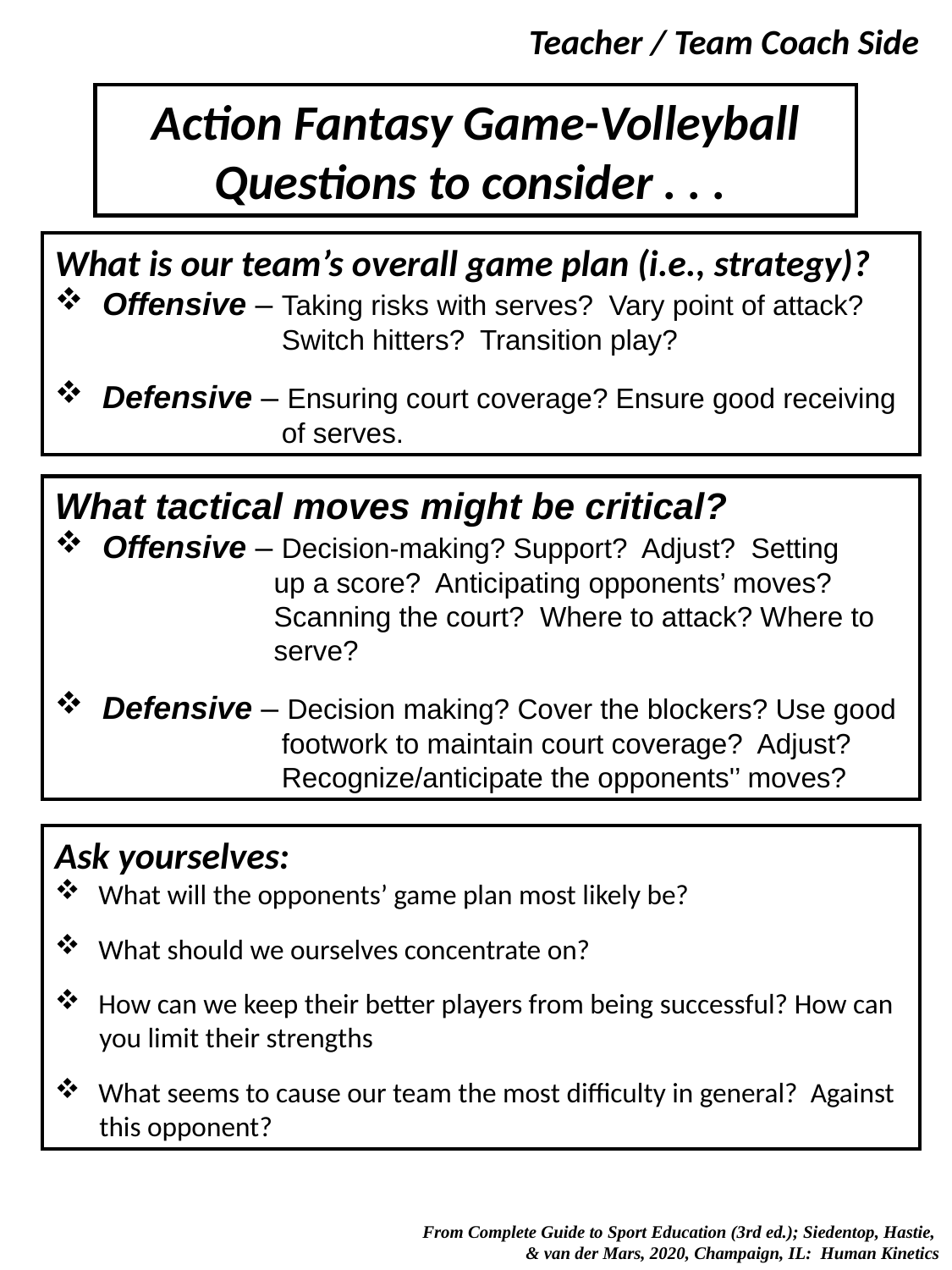

Teacher / Team Coach Side
Action Fantasy Game-Volleyball
Questions to consider . . .
What is our team’s overall game plan (i.e., strategy)?
  Offensive – Taking risks with serves?  Vary point of attack?
                             Switch hitters?  Transition play?

  Defensive – Ensuring court coverage? Ensure good receiving
                             of serves.
What tactical moves might be critical?
  Offensive – Decision-making? Support?  Adjust?  Setting
                            up a score?  Anticipating opponents’ moves?
                            Scanning the court?  Where to attack? Where to
                            serve?

  Defensive – Decision making? Cover the blockers? Use good
                             footwork to maintain court coverage?  Adjust?
                             Recognize/anticipate the opponents'’ moves?
Ask yourselves:
  What will the opponents’ game plan most likely be?

  What should we ourselves concentrate on?

  How can we keep their better players from being successful? How can
       you limit their strengths

  What seems to cause our team the most difficulty in general?  Against
       this opponent?
 From Complete Guide to Sport Education (3rd ed.); Siedentop, Hastie,
& van der Mars, 2020, Champaign, IL:  Human Kinetics